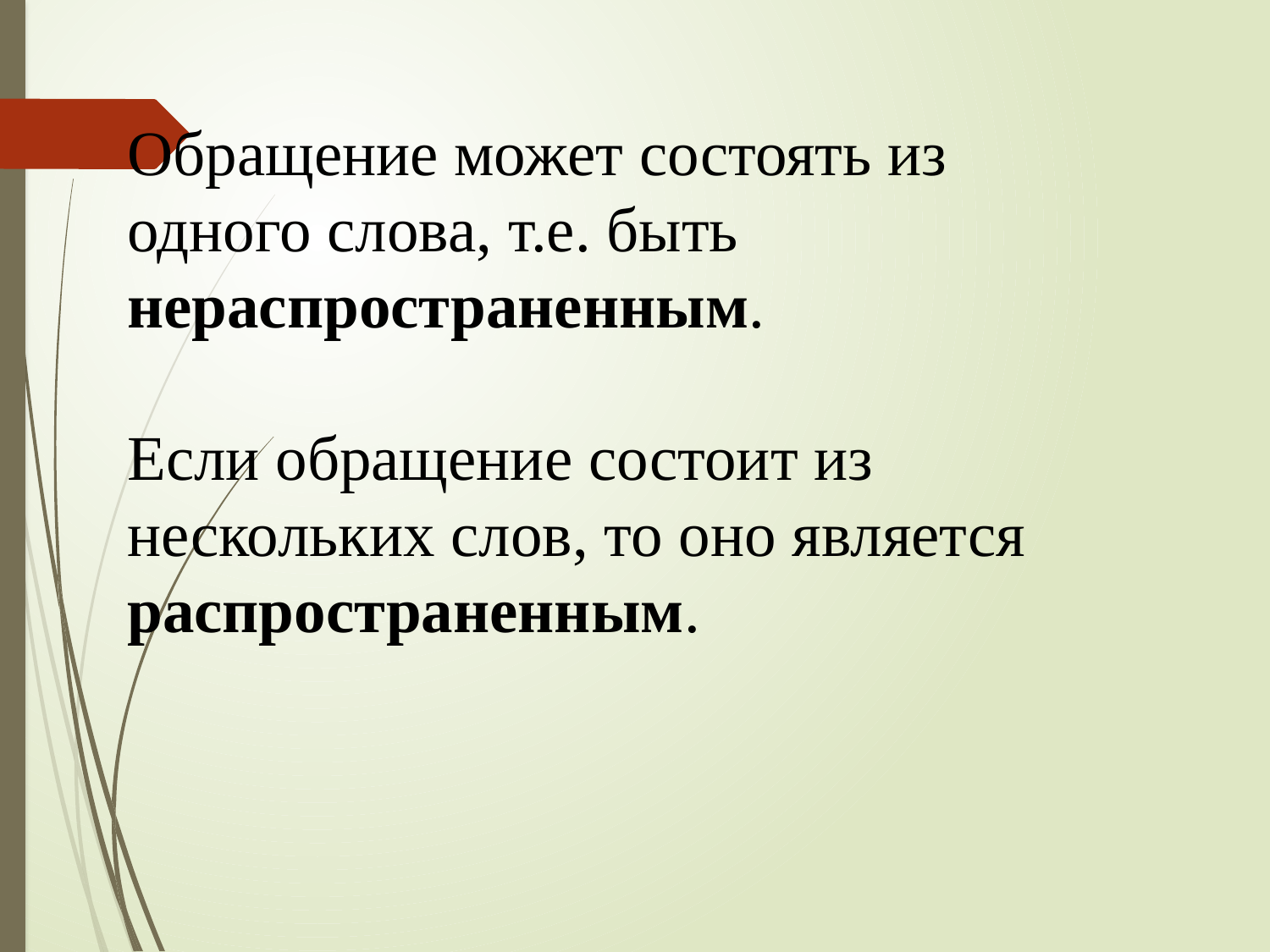

#
Обращение может состоять из одного слова, т.е. быть нераспространенным.

Если обращение состоит из нескольких слов, то оно является распространенным.